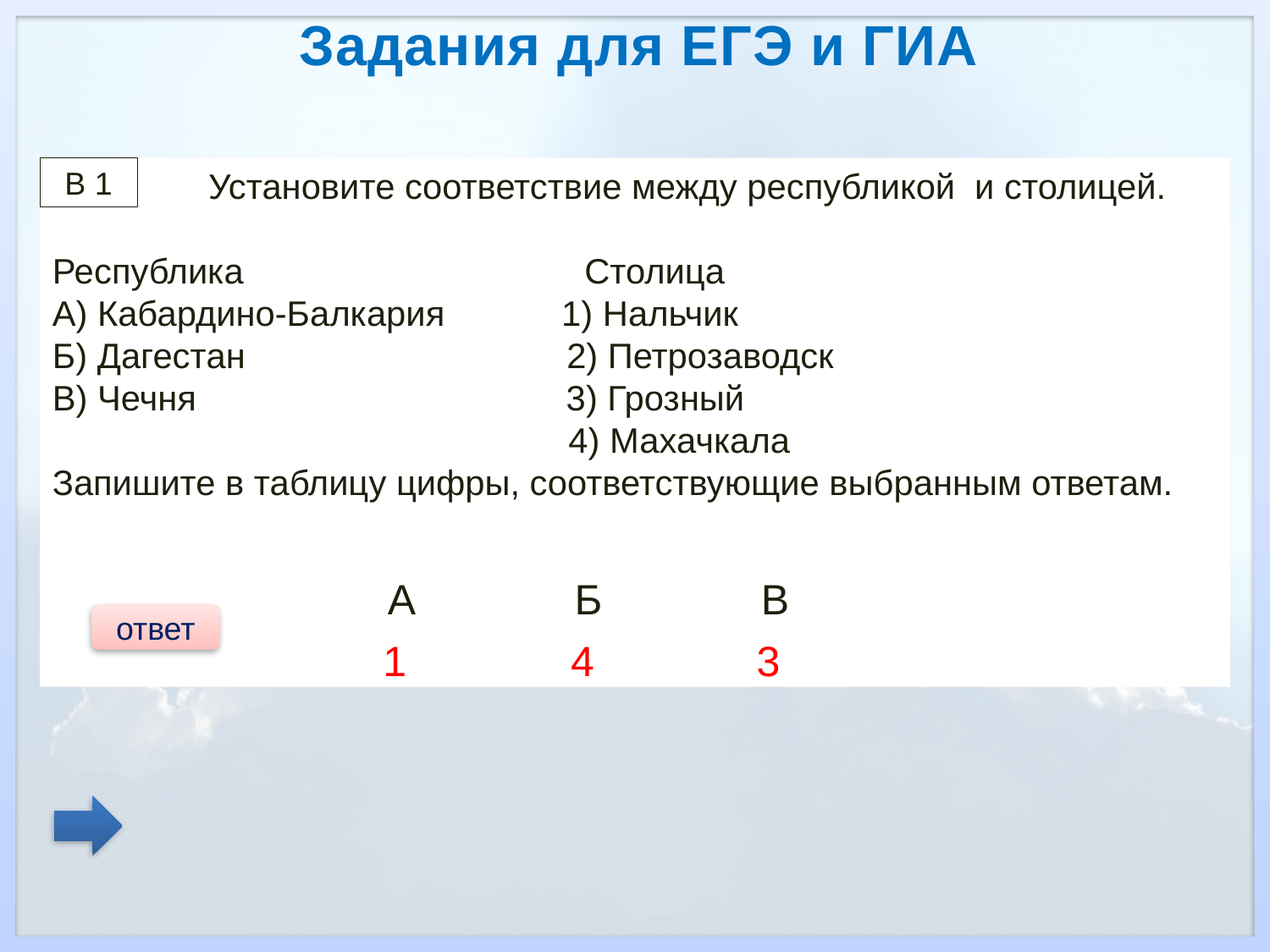

Задания для ЕГЭ и ГИА
                Установите соответствие между республикой  и столицей.

Республика                                   Столица
А) Кабардино-Балкария            1) Нальчик
Б) Дагестан                                 2) Петрозаводск
В) Чечня                                      3) Грозный
                                                     4) Махачкала
Запишите в таблицу цифры, соответствующие выбранным ответам.

В 1
| А | Б | В |
| --- | --- | --- |
|  |  |  |
ответ
1
4
3